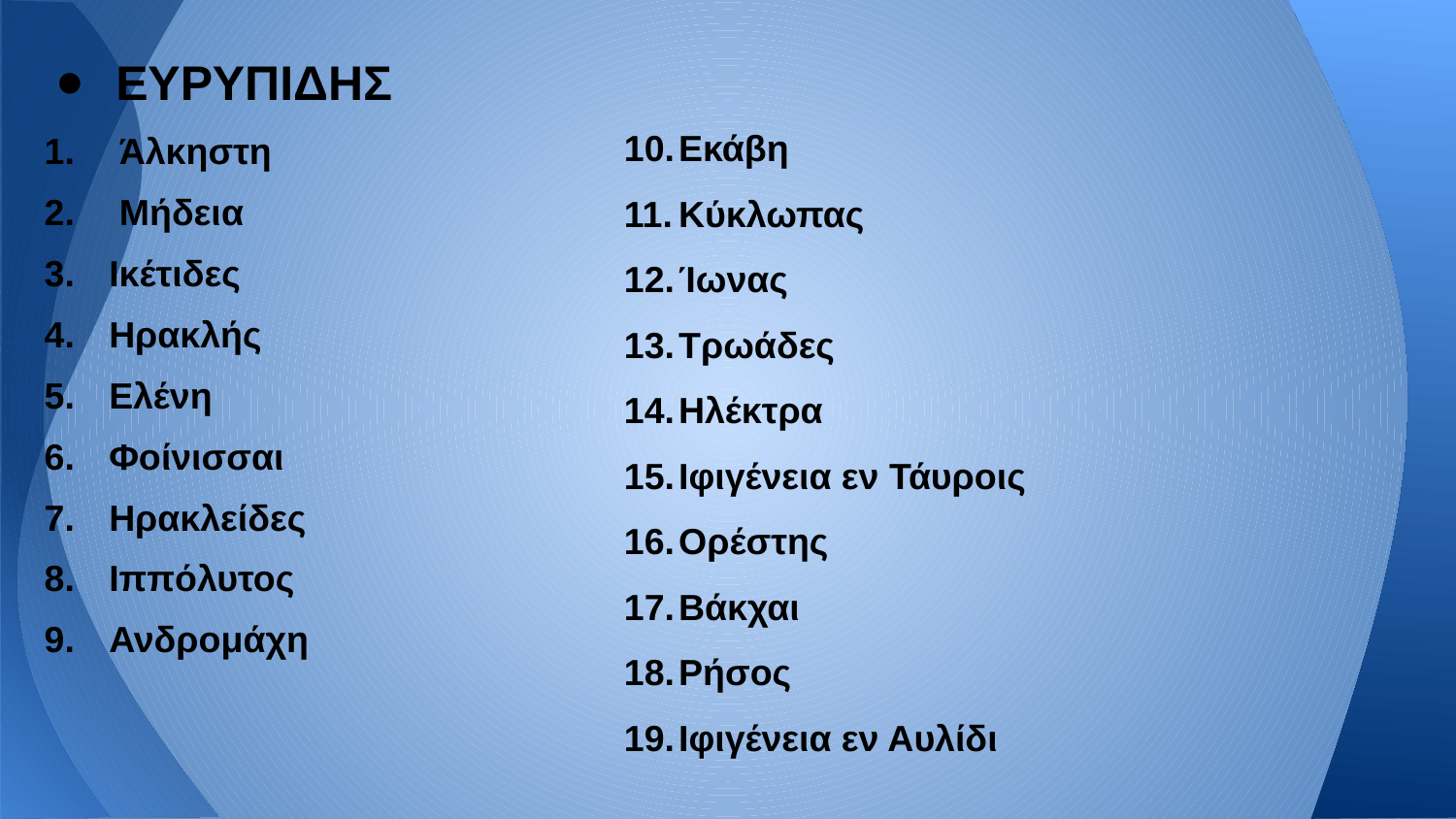

ΕΥΡΥΠΙΔΗΣ
| Άλκηστη Μήδεια Ικέτιδες Ηρακλής Ελένη Φοίνισσαι Ηρακλείδες Ιππόλυτος Ανδρομάχη |  |  |
| --- | --- | --- |
|  |  |  |
|  |  |  |
|  |  |  |
|  |  |  |
|  |  |  |
|  |  |  |
Εκάβη
Κύκλωπας
Ίωνας
Τρωάδες
Ηλέκτρα
Ιφιγένεια εν Τάυροις
Ορέστης
Βάκχαι
Ρήσος
Ιφιγένεια εν Αυλίδι